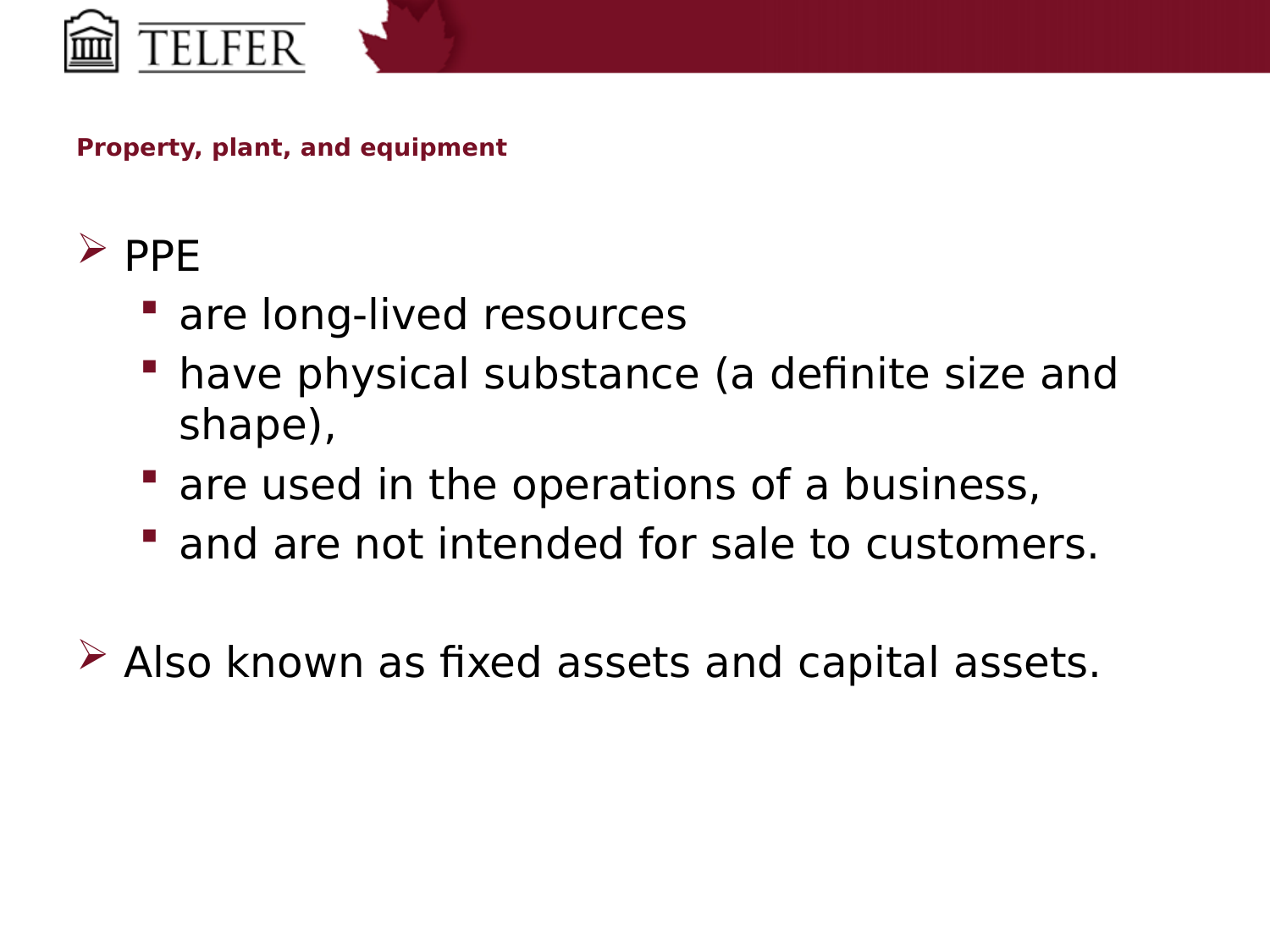

# Property, plant, and equipment
PPE
are long-lived resources
have physical substance (a definite size and shape),
are used in the operations of a business,
and are not intended for sale to customers.

Also known as fixed assets and capital assets.